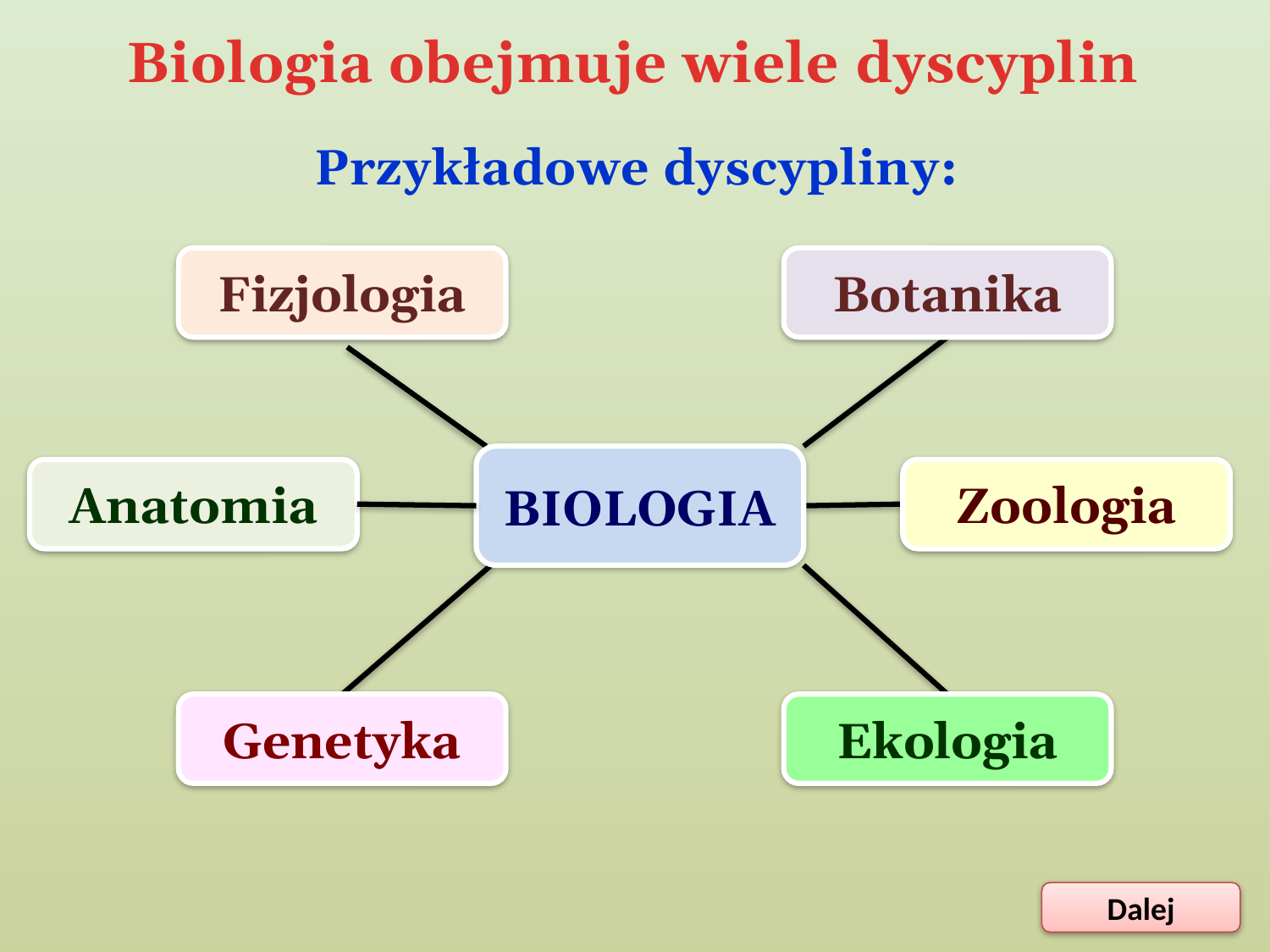

Biologia obejmuje wiele dyscyplin
Przykładowe dyscypliny:
Fizjologia
Botanika
BIOLOGIA
Anatomia
Zoologia
Genetyka
Ekologia
Autor: Elżbieta Jarębska
Dalej